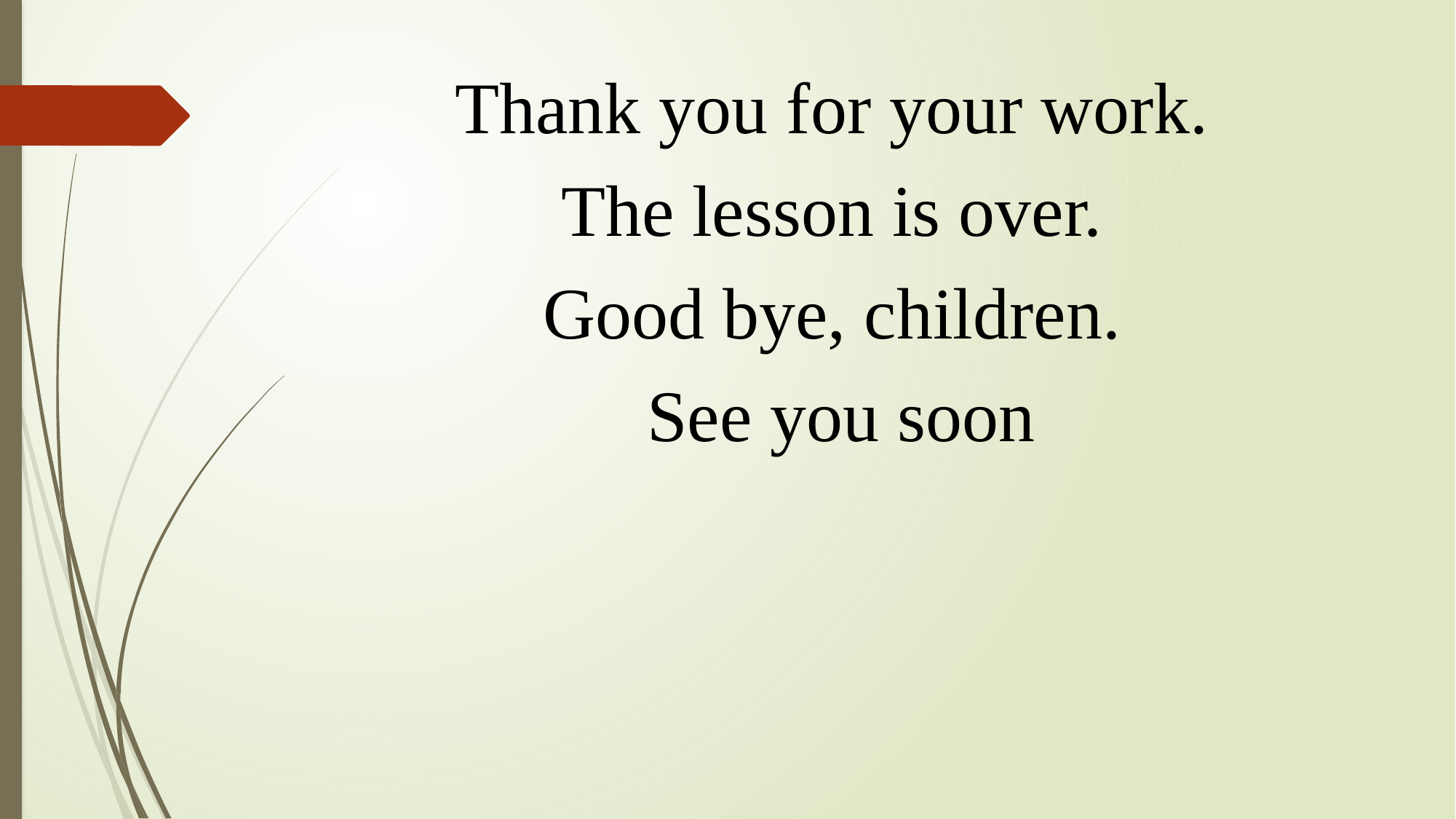

Thank you for your work.
The lesson is over.
Good bye, children.
See you soon